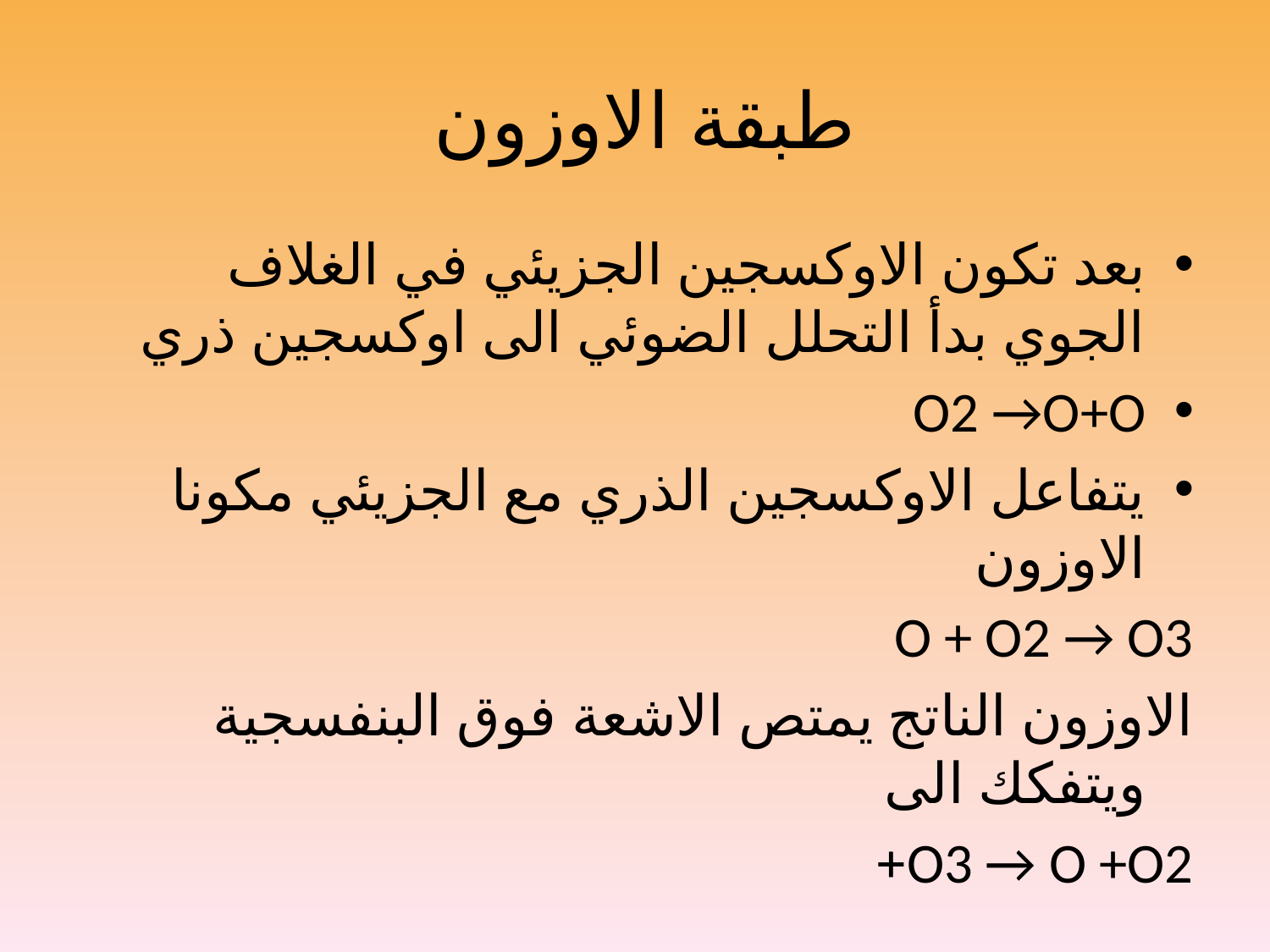

# طبقة الاوزون
بعد تكون الاوكسجين الجزيئي في الغلاف الجوي بدأ التحلل الضوئي الى اوكسجين ذري
O2 →O+O
يتفاعل الاوكسجين الذري مع الجزيئي مكونا الاوزون
O + O2 → O3
الاوزون الناتج يمتص الاشعة فوق البنفسجية ويتفكك الى
O3 → O +O2+